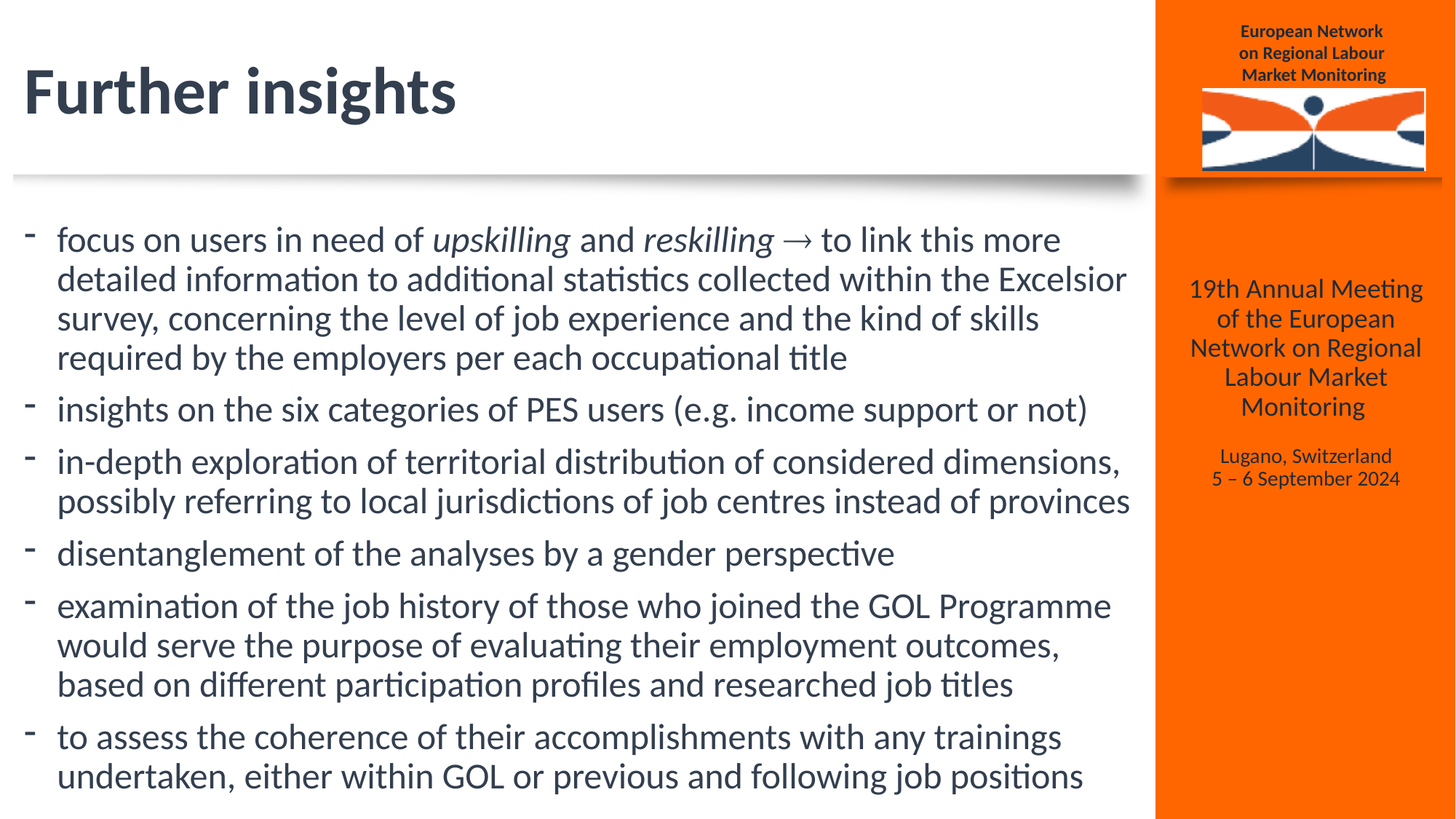

# Further insights
focus on users in need of upskilling and reskilling → to link this more detailed information to additional statistics collected within the Excelsior survey, concerning the level of job experience and the kind of skills required by the employers per each occupational title
insights on the six categories of PES users (e.g. income support or not)
in-depth exploration of territorial distribution of considered dimensions, possibly referring to local jurisdictions of job centres instead of provinces
disentanglement of the analyses by a gender perspective
examination of the job history of those who joined the GOL Programme would serve the purpose of evaluating their employment outcomes, based on different participation profiles and researched job titles
to assess the coherence of their accomplishments with any trainings undertaken, either within GOL or previous and following job positions